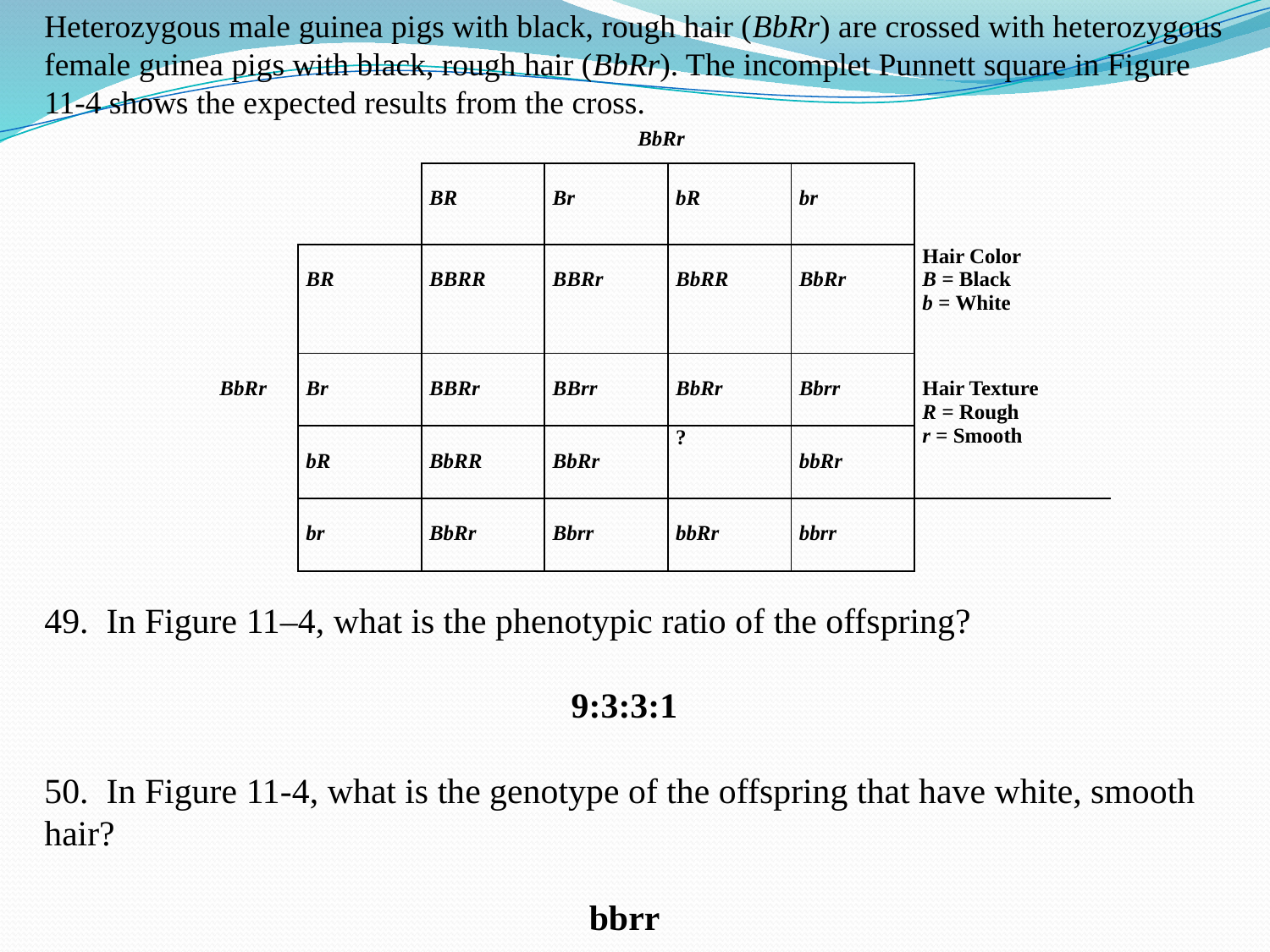

Heterozygous male guinea pigs with black, rough hair (BbRr) are crossed with heterozygous female guinea pigs with black, rough hair (BbRr). The incomplet Punnett square in Figure 11-4 shows the expected results from the cross.
| BbRr |  |  |  |  |  |  |
| --- | --- | --- | --- | --- | --- | --- |
|  |  | BR | Br | bR | br |  |
|  | BR | BBRR | BBRr | BbRR | BbRr | Hair Color B = Black b = White |
| BbRr | Br | BBRr | BBrr | BbRr | Bbrr | Hair Texture R = Rough r = Smooth |
|  | bR | BbRR | BbRr | ? | bbRr |  |
|  | br | BbRr | Bbrr | bbRr | bbrr |  |
49.  In Figure 11–4, what is the phenotypic ratio of the offspring?

9:3:3:1

50.  In Figure 11-4, what is the genotype of the offspring that have white, smooth hair?

bbrr